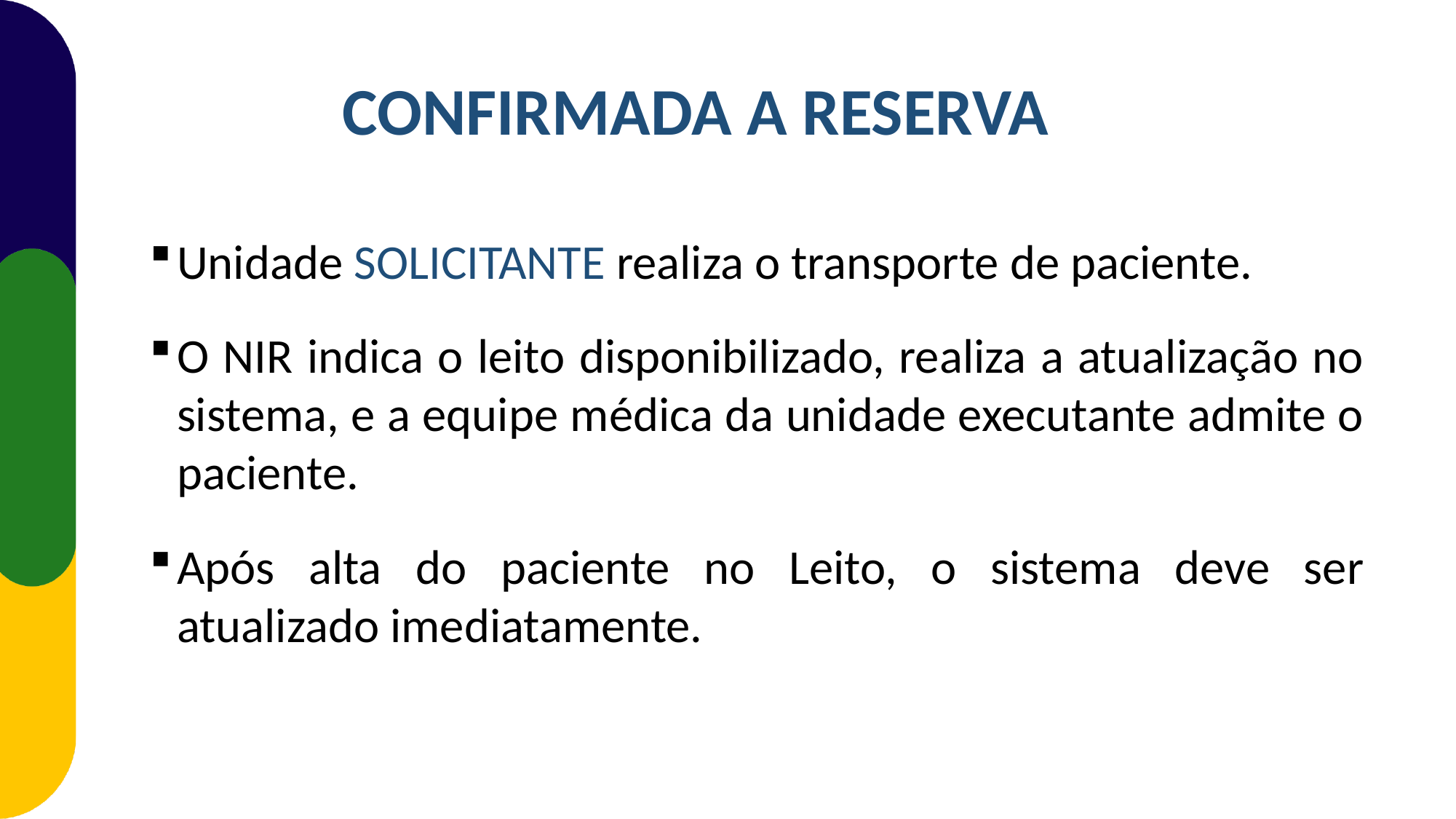

CONFIRMADA A RESERVA
Unidade SOLICITANTE realiza o transporte de paciente.
O NIR indica o leito disponibilizado, realiza a atualização no sistema, e a equipe médica da unidade executante admite o paciente.
Após alta do paciente no Leito, o sistema deve ser atualizado imediatamente.